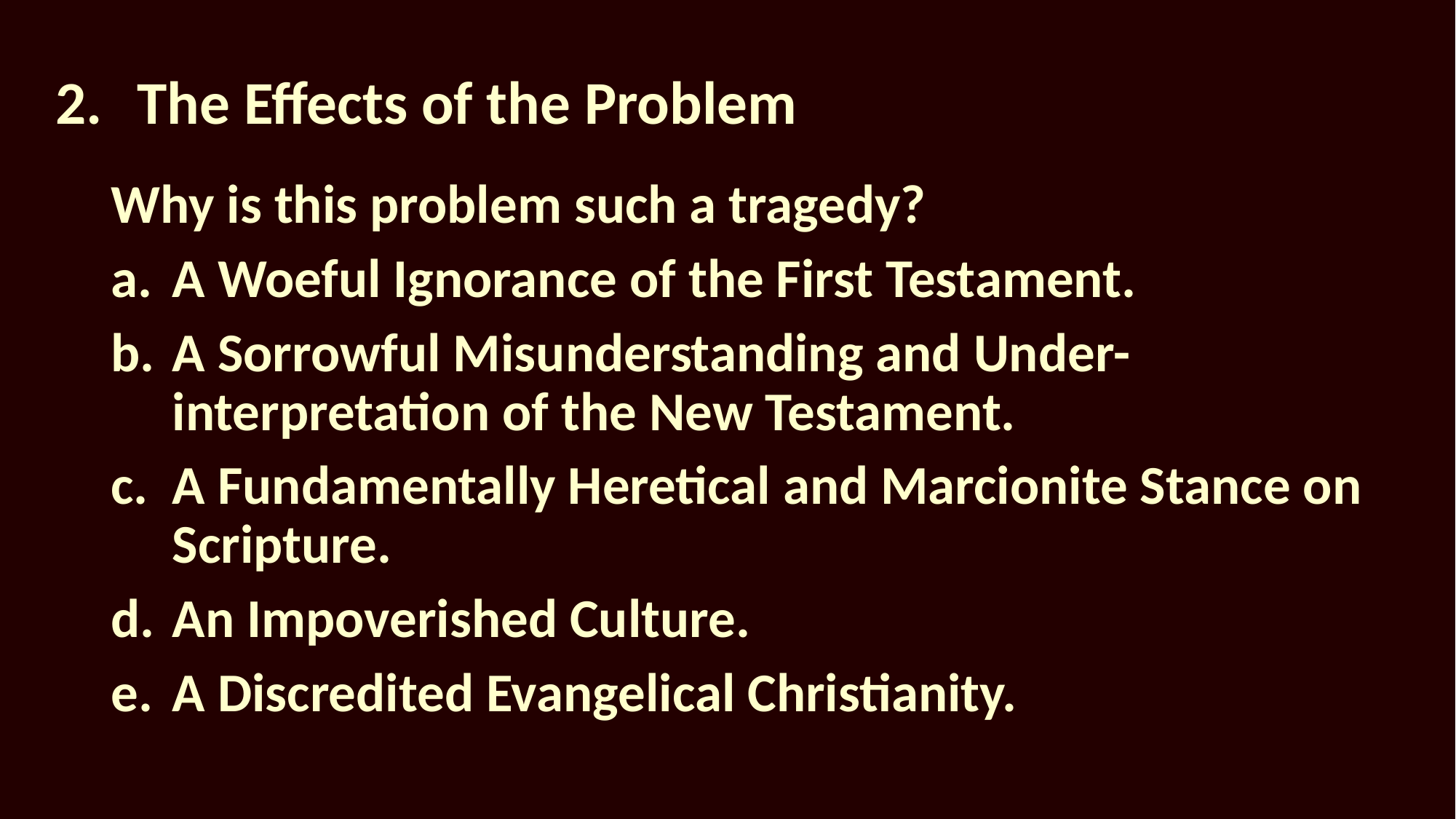

# 2.	The Effects of the Problem
Why is this problem such a tragedy?
A Woeful Ignorance of the First Testament.
A Sorrowful Misunderstanding and Under-interpretation of the New Testament.
A Fundamentally Heretical and Marcionite Stance on Scripture.
An Impoverished Culture.
A Discredited Evangelical Christianity.